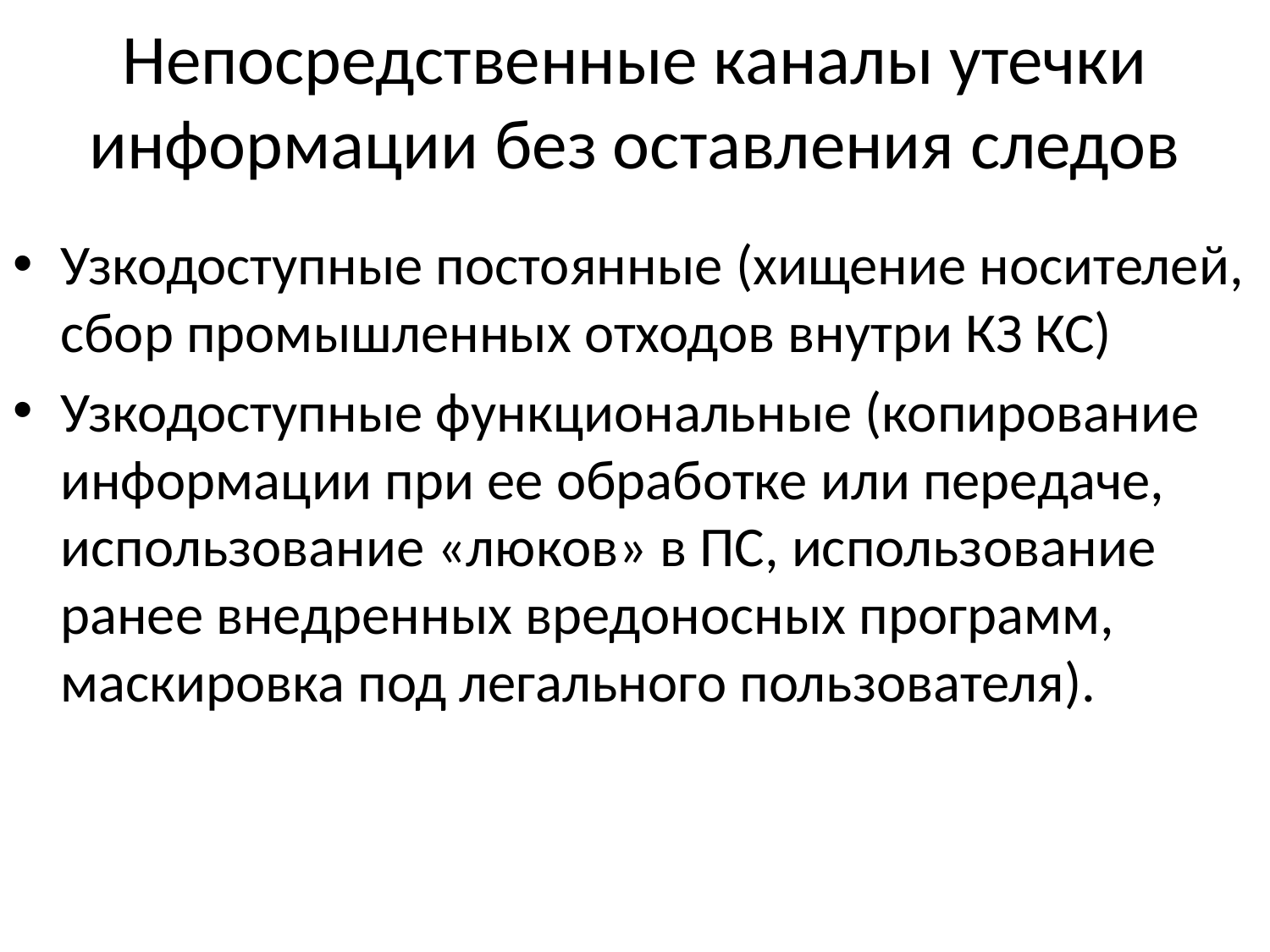

# Непосредственные каналы утечки информации без оставления следов
Узкодоступные постоянные (хищение носителей, сбор промышленных отходов внутри КЗ КС)
Узкодоступные функциональные (копирование информации при ее обработке или передаче, использование «люков» в ПС, использование ранее внедренных вредоносных программ, маскировка под легального пользователя).